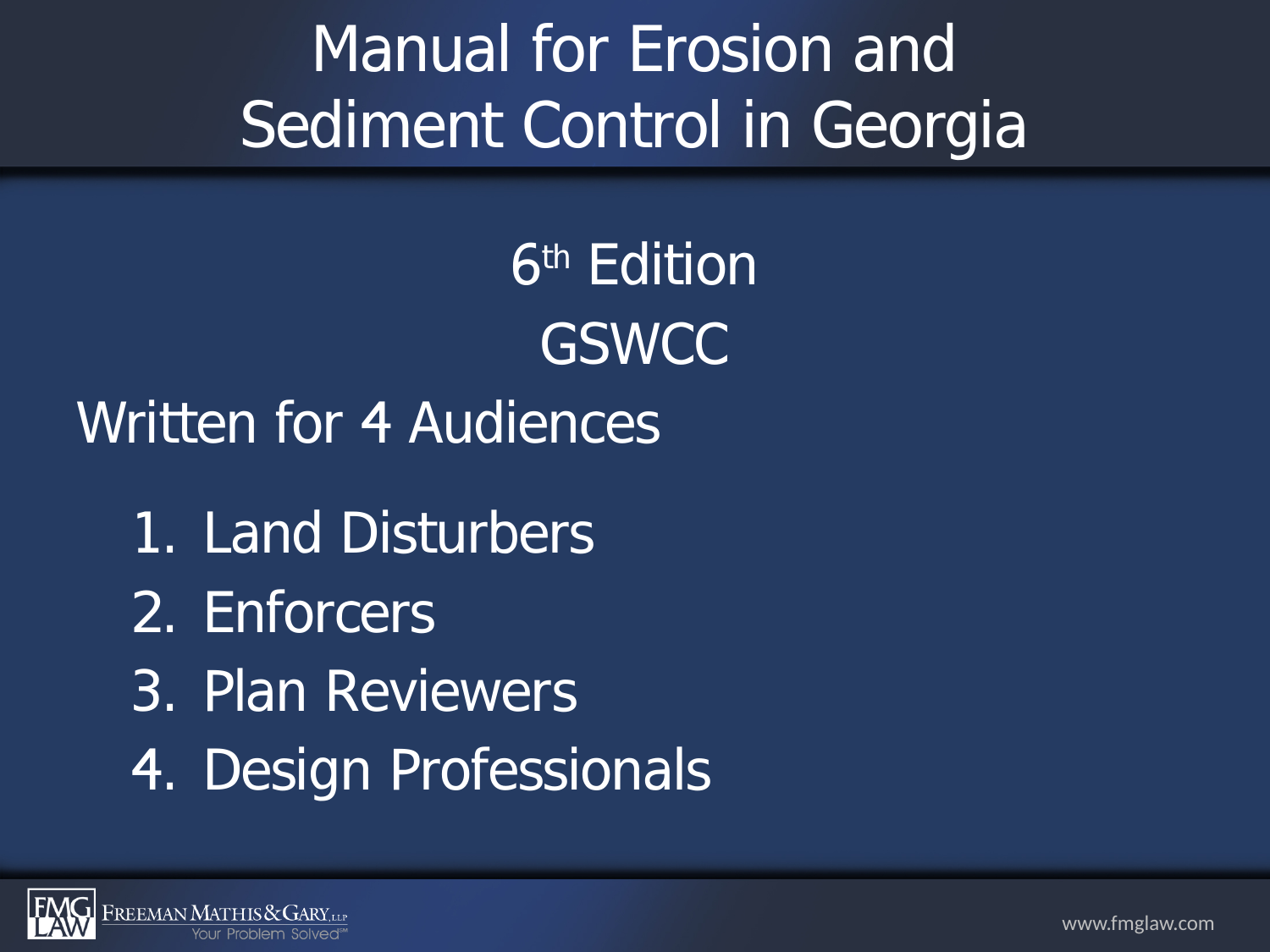

# Manual for Erosion and Sediment Control in Georgia
6th Edition
GSWCC
Written for 4 Audiences
Land Disturbers
Enforcers
Plan Reviewers
Design Professionals